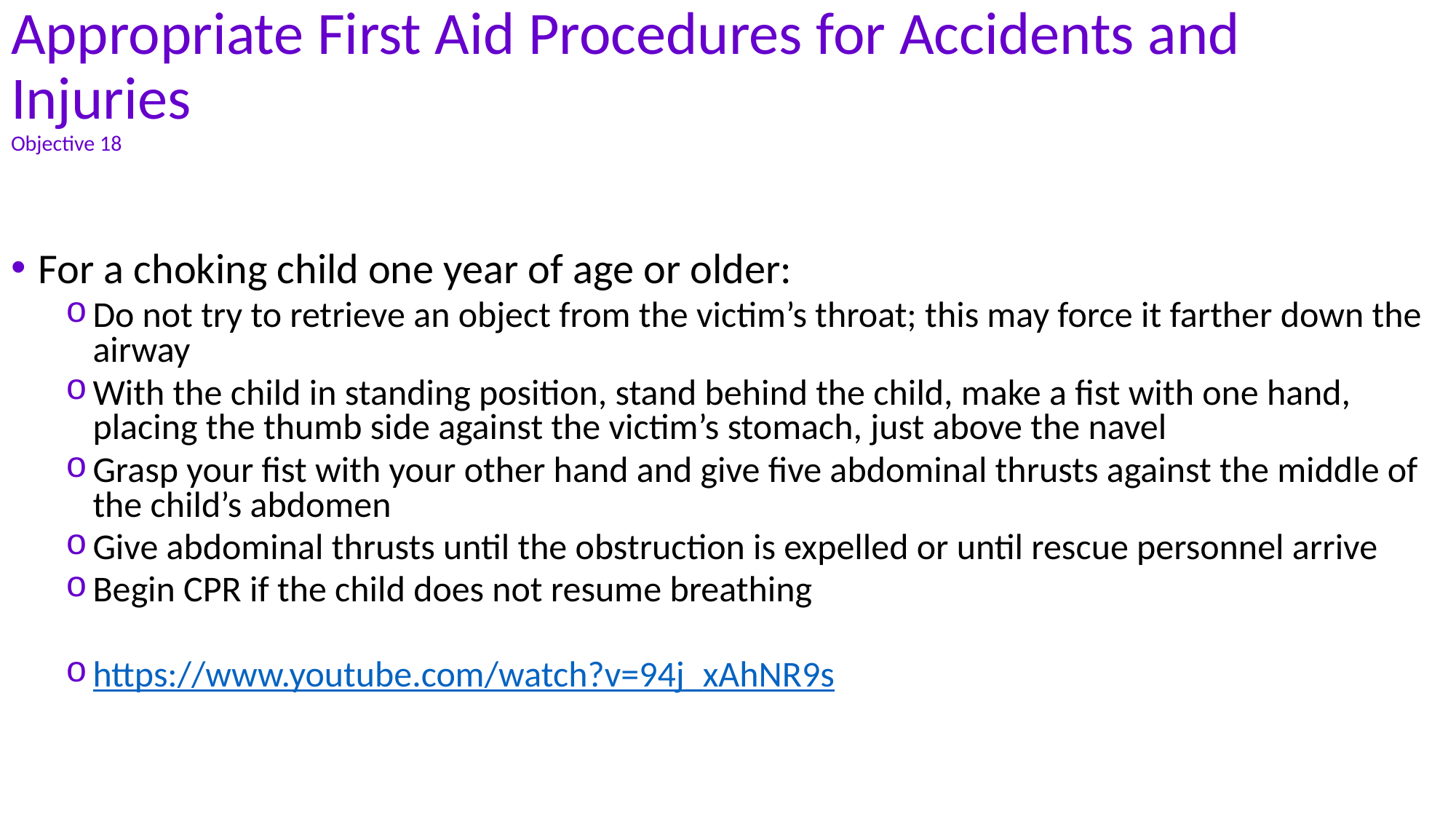

# Appropriate First Aid Procedures for Accidents and Injuries Objective 18
For a choking child one year of age or older:
Do not try to retrieve an object from the victim’s throat; this may force it farther down the airway
With the child in standing position, stand behind the child, make a fist with one hand, placing the thumb side against the victim’s stomach, just above the navel
Grasp your fist with your other hand and give five abdominal thrusts against the middle of the child’s abdomen
Give abdominal thrusts until the obstruction is expelled or until rescue personnel arrive
Begin CPR if the child does not resume breathing

https://www.youtube.com/watch?v=94j_xAhNR9s